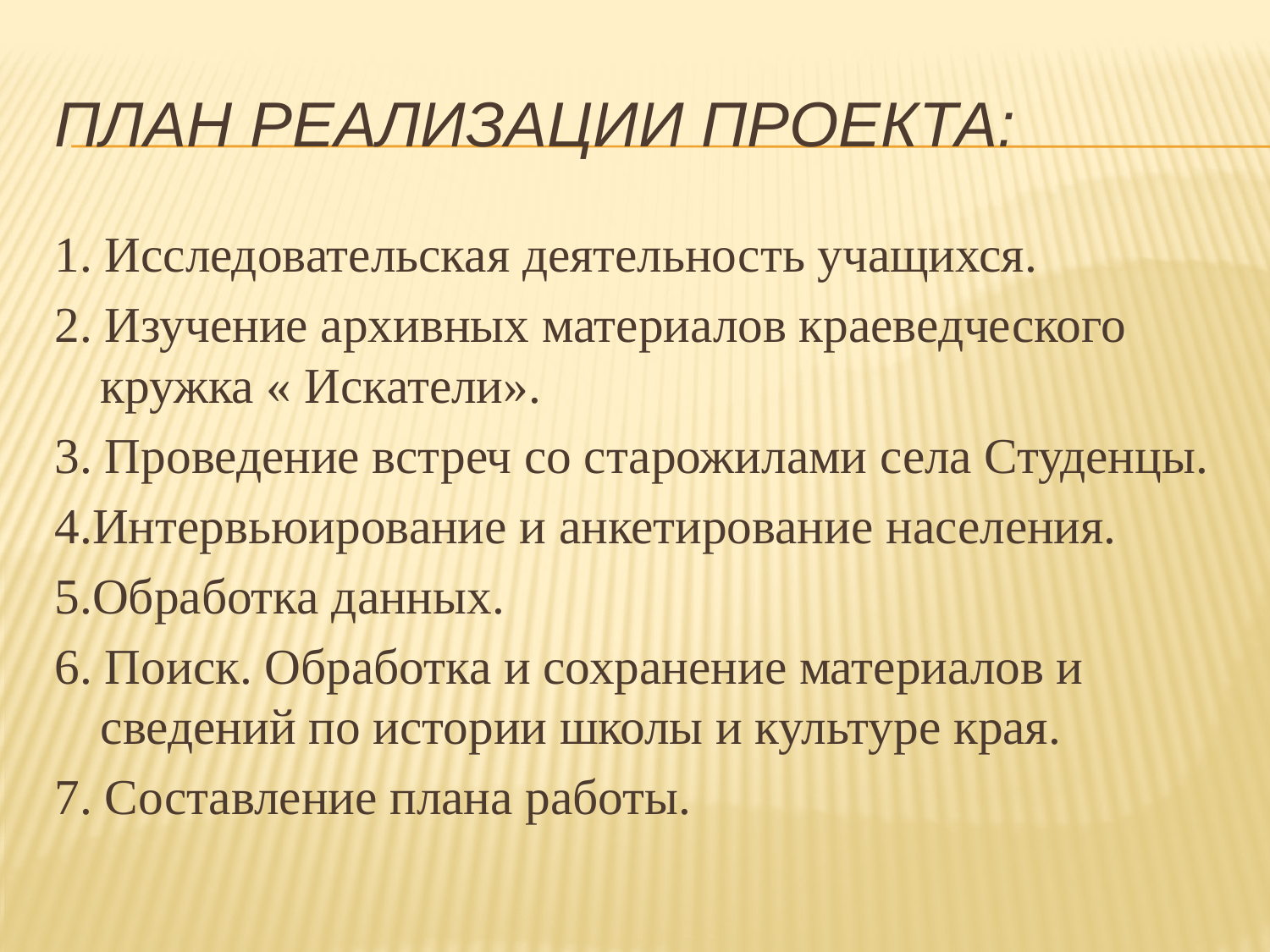

# План реализации проекта:
1. Исследовательская деятельность учащихся.
2. Изучение архивных материалов краеведческого кружка « Искатели».
3. Проведение встреч со старожилами села Студенцы.
4.Интервьюирование и анкетирование населения.
5.Обработка данных.
6. Поиск. Обработка и сохранение материалов и сведений по истории школы и культуре края.
7. Составление плана работы.